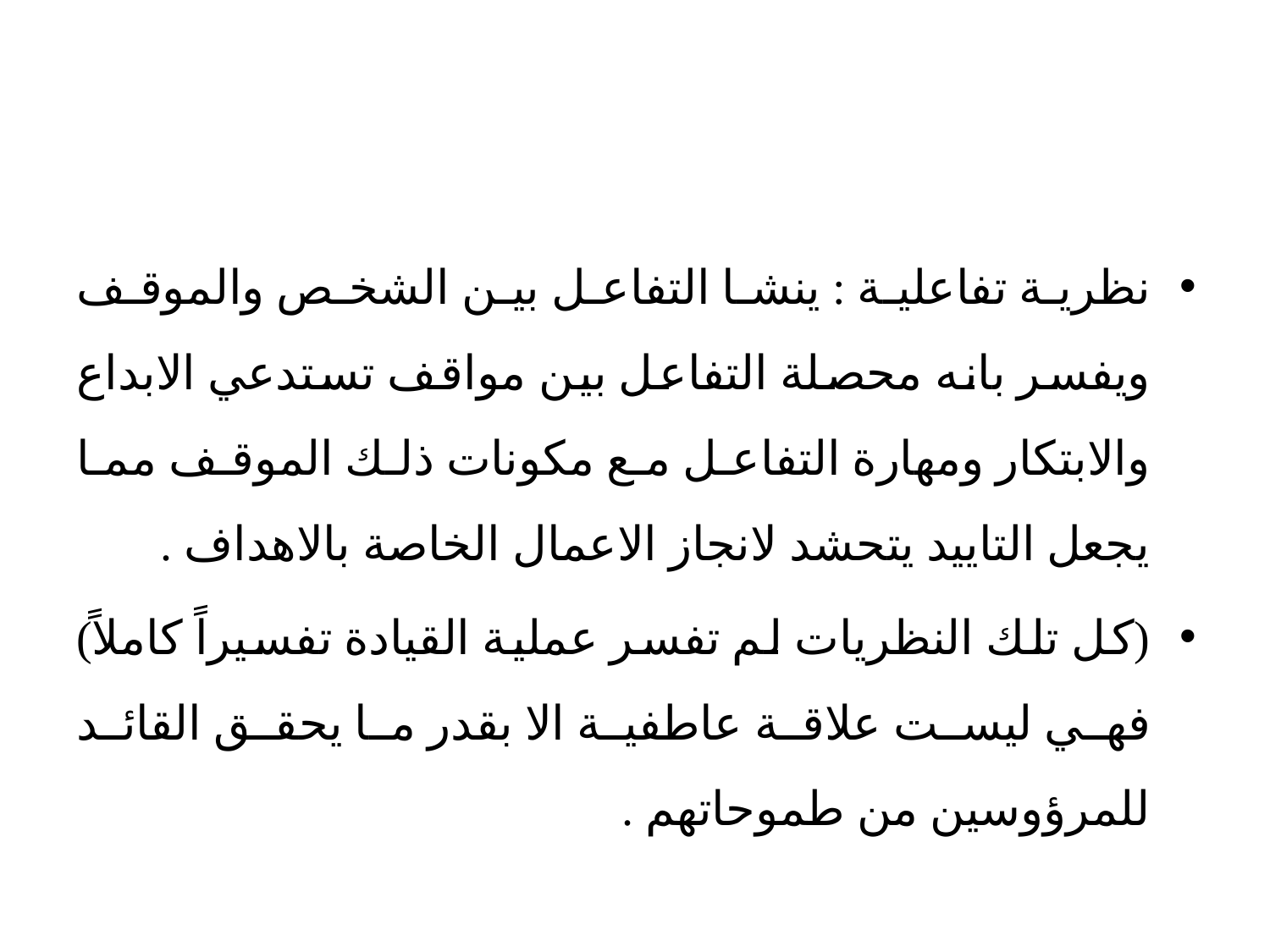

نظرية تفاعلية : ينشا التفاعل بين الشخص والموقف ويفسر بانه محصلة التفاعل بين مواقف تستدعي الابداع والابتكار ومهارة التفاعل مع مكونات ذلك الموقف مما يجعل التاييد يتحشد لانجاز الاعمال الخاصة بالاهداف .
(كل تلك النظريات لم تفسر عملية القيادة تفسيراً كاملاً) فهي ليست علاقة عاطفية الا بقدر ما يحقق القائد للمرؤوسين من طموحاتهم .